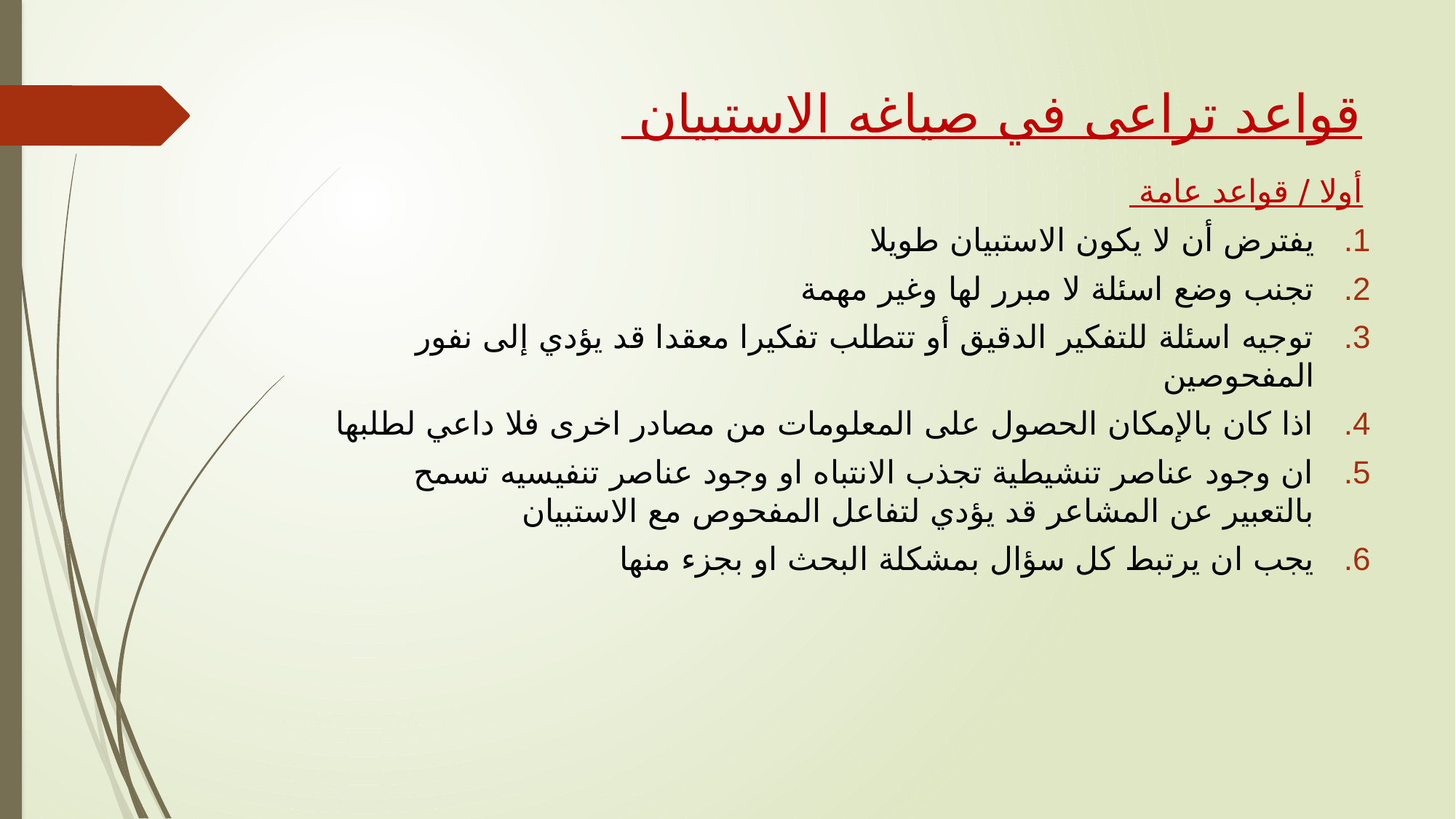

# قواعد تراعى في صياغه الاستبيان
أولا / قواعد عامة
يفترض أن لا يكون الاستبيان طويلا
تجنب وضع اسئلة لا مبرر لها وغير مهمة
توجيه اسئلة للتفكير الدقيق أو تتطلب تفكيرا معقدا قد يؤدي إلى نفور المفحوصين
اذا كان بالإمكان الحصول على المعلومات من مصادر اخرى فلا داعي لطلبها
ان وجود عناصر تنشيطية تجذب الانتباه او وجود عناصر تنفيسيه تسمح بالتعبير عن المشاعر قد يؤدي لتفاعل المفحوص مع الاستبيان
يجب ان يرتبط كل سؤال بمشكلة البحث او بجزء منها